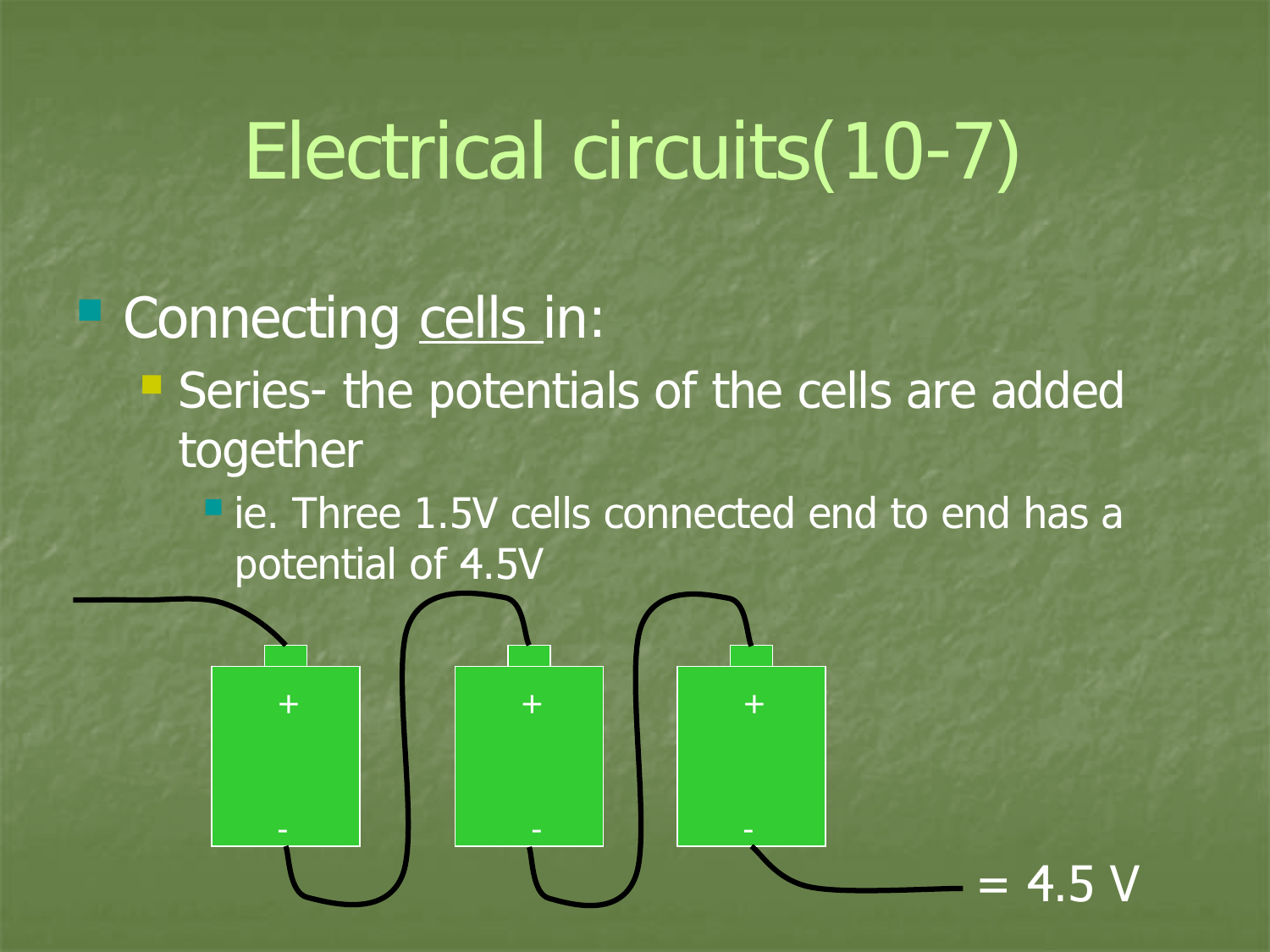

# Electrical circuits(10-7)
Connecting cells in:
Series- the potentials of the cells are added together
ie. Three 1.5V cells connected end to end has a potential of 4.5V

+
+
+
-
-
-

= 4.5 V